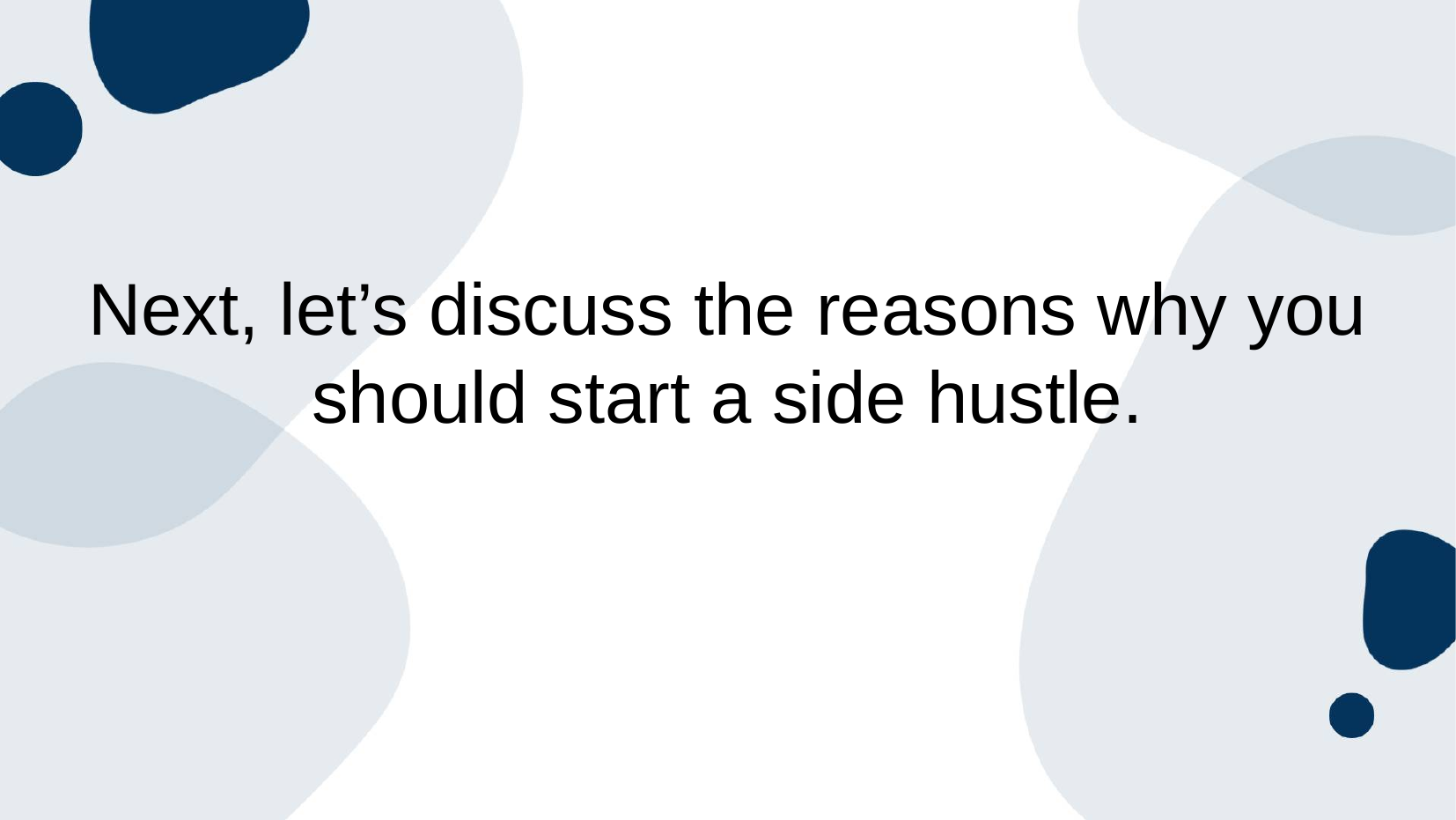

# Next, let’s discuss the reasons why you should start a side hustle.